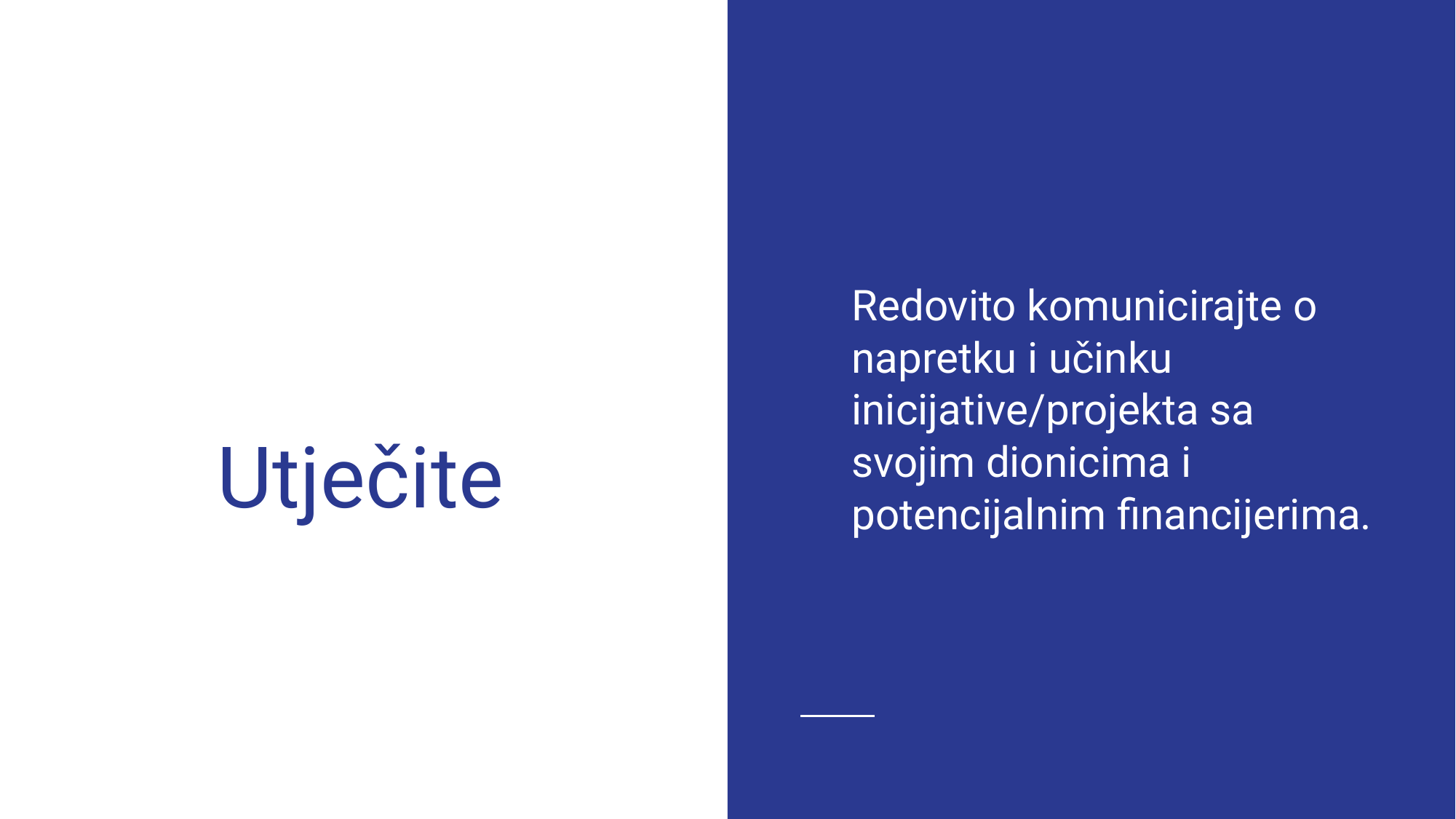

Redovito komunicirajte o napretku i učinku inicijative/projekta sa svojim dionicima i potencijalnim financijerima.
# Utječite